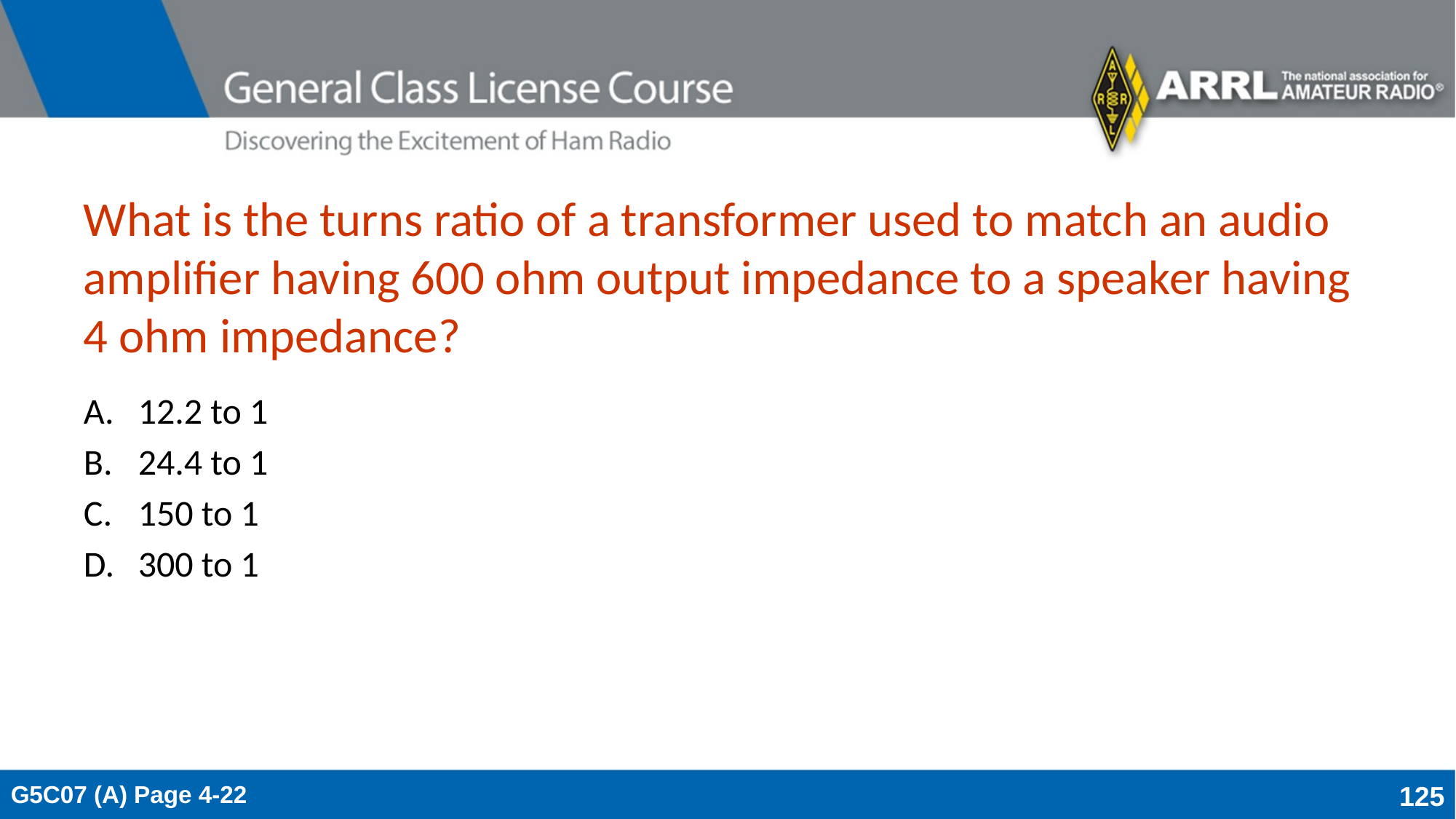

# What is the turns ratio of a transformer used to match an audio amplifier having 600 ohm output impedance to a speaker having 4 ohm impedance?
12.2 to 1
24.4 to 1
150 to 1
300 to 1
G5C07 (A) Page 4-22
125